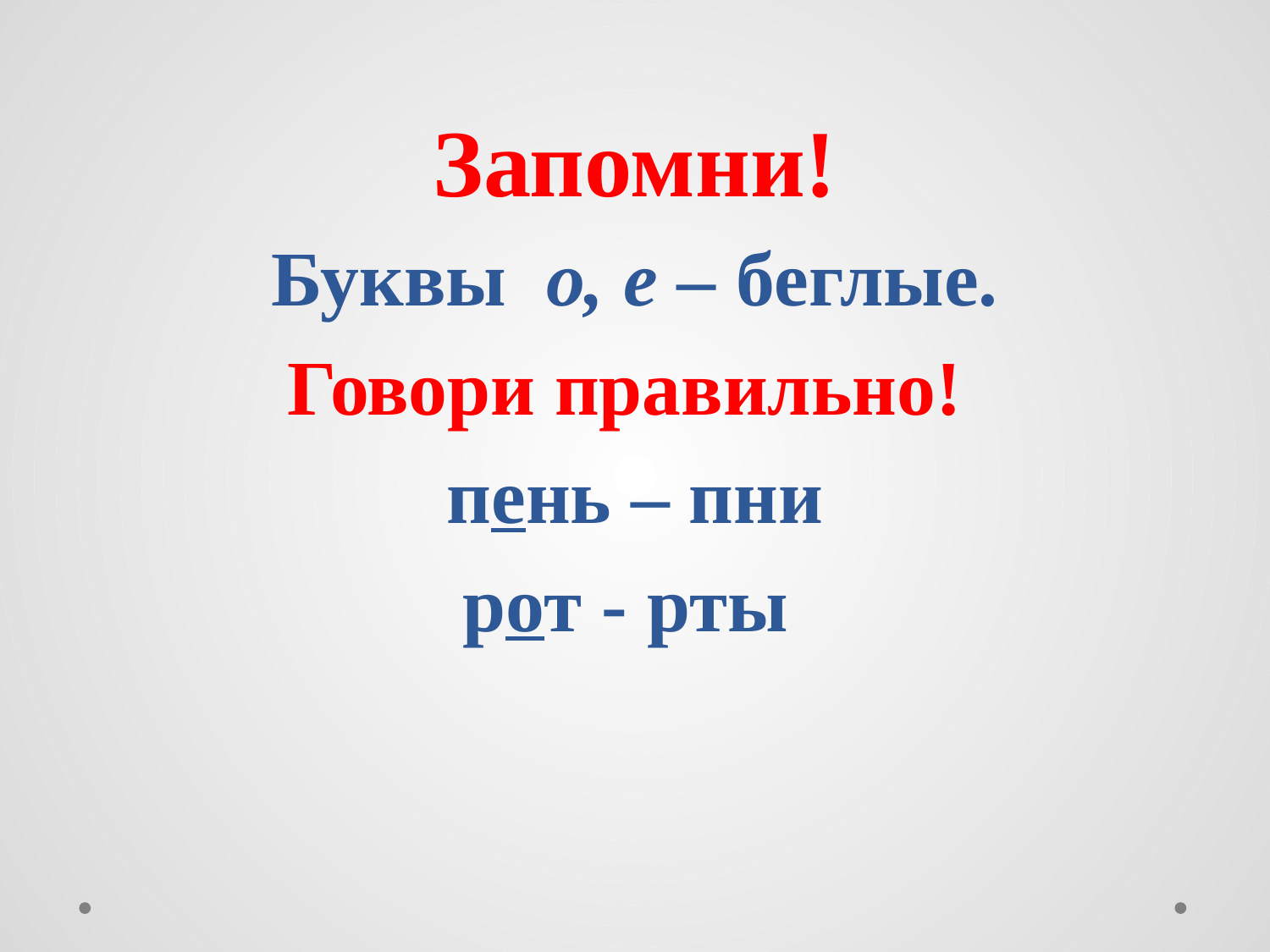

# Запомни!
Буквы  о, е – беглые.
Говори правильно!
пень – пни
рот - рты